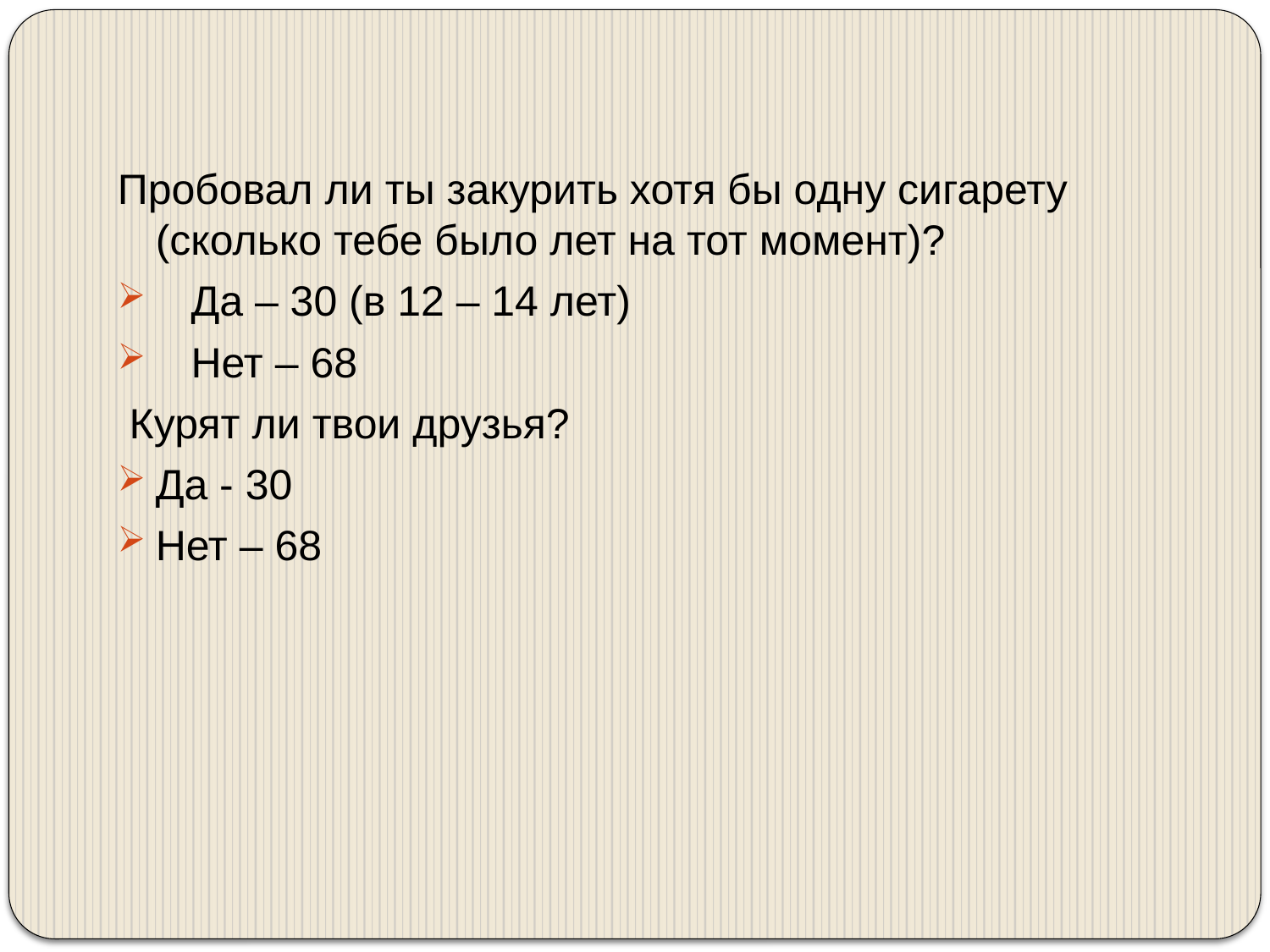

Пробовал ли ты закурить хотя бы одну сигарету (сколько тебе было лет на тот момент)?
   Да – 30 (в 12 – 14 лет)
   Нет – 68
 Курят ли твои друзья?
Да - 30
Нет – 68